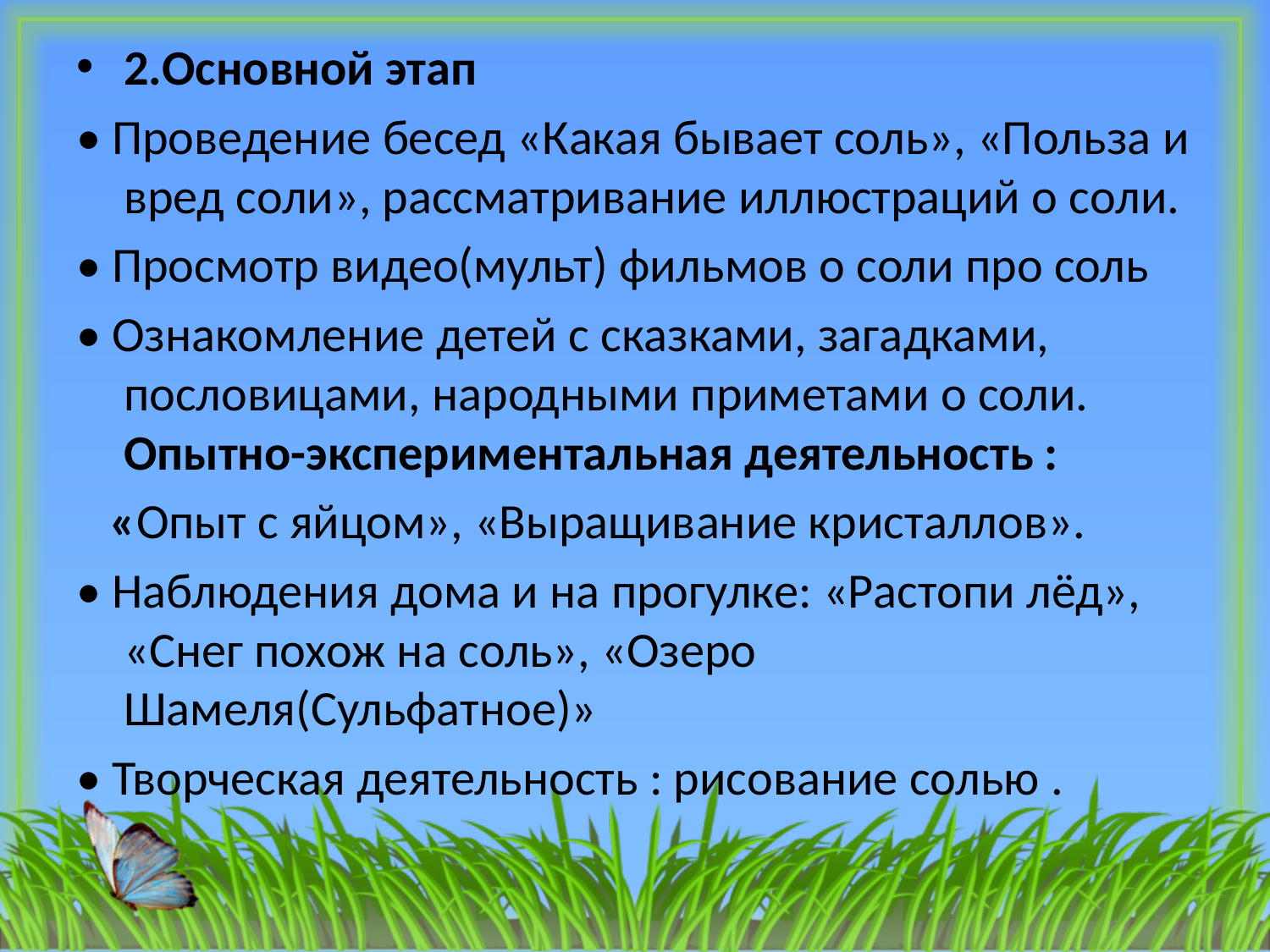

2.Основной этап
• Проведение бесед «Какая бывает соль», «Польза и вред соли», рассматривание иллюстраций о соли.
• Просмотр видео(мульт) фильмов о соли про соль
• Ознакомление детей с сказками, загадками, пословицами, народными приметами о соли. Опытно-экспериментальная деятельность :
   «Опыт с яйцом», «Выращивание кристаллов».
• Наблюдения дома и на прогулке: «Растопи лёд»,  «Снег похож на соль», «Озеро Шамеля(Сульфатное)»
• Творческая деятельность : рисование солью .